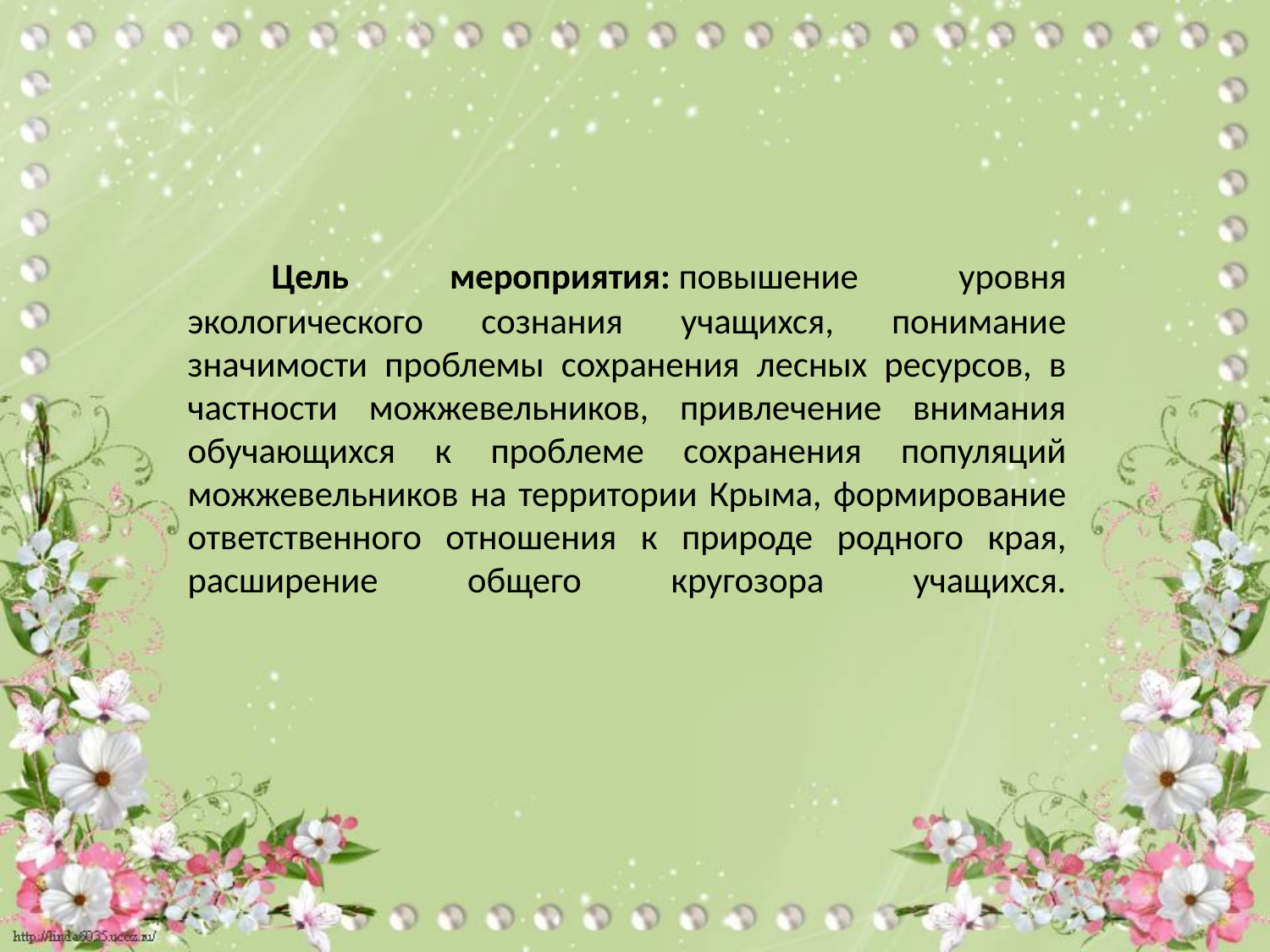

# Цель мероприятия: повышение уровня экологического сознания учащихся, понимание значимости проблемы сохранения лесных ресурсов, в частности можжевельников, привлечение внимания обучающихся к проблеме сохранения популяций можжевельников на территории Крыма, формирование ответственного отношения к природе родного края, расширение общего кругозора учащихся.